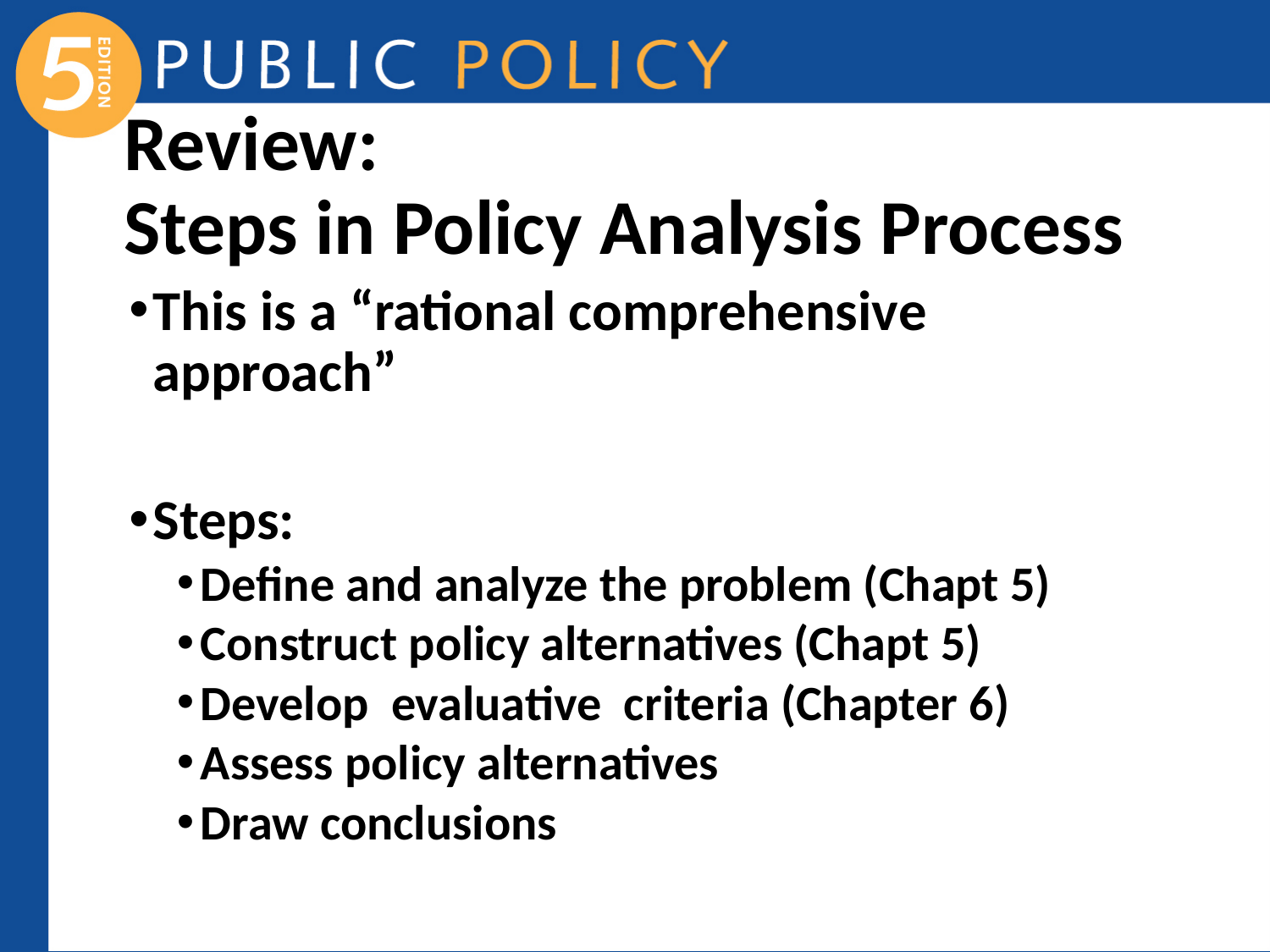

# Review: Steps in Policy Analysis Process
This is a “rational comprehensive approach”

Steps:
Define and analyze the problem (Chapt 5)
Construct policy alternatives (Chapt 5)
Develop  evaluative  criteria (Chapter 6)
Assess policy alternatives
Draw conclusions